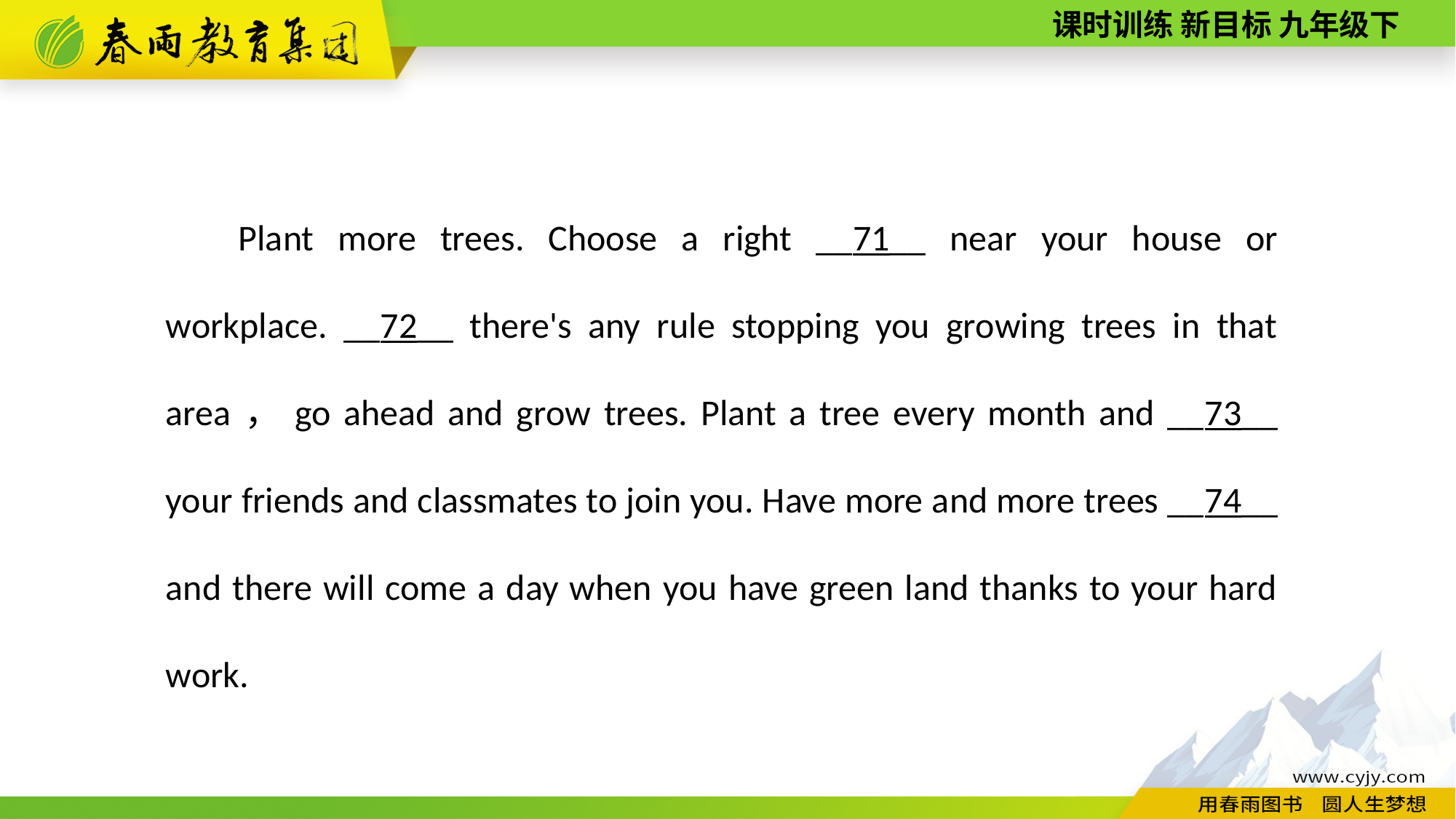

Plant more trees. Choose a right __71__ near your house or workplace. __72__ there's any rule stopping you growing trees in that area，go ahead and grow trees. Plant a tree every month and __73__ your friends and classmates to join you. Have more and more trees __74__ and there will come a day when you have green land thanks to your hard work.